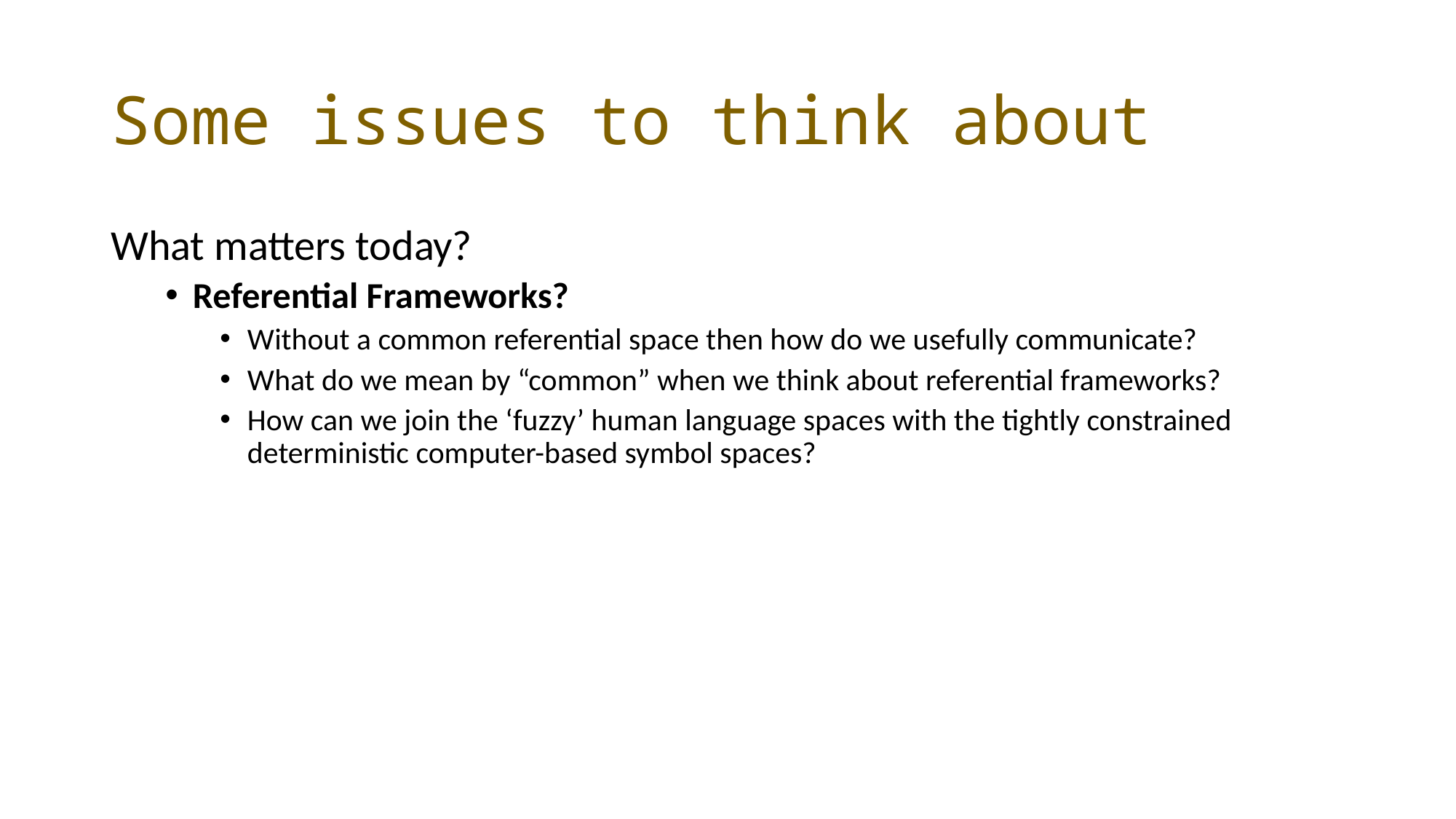

# Some issues to think about
What matters today?
Referential Frameworks?
Without a common referential space then how do we usefully communicate?
What do we mean by “common” when we think about referential frameworks?
How can we join the ‘fuzzy’ human language spaces with the tightly constrained deterministic computer-based symbol spaces?